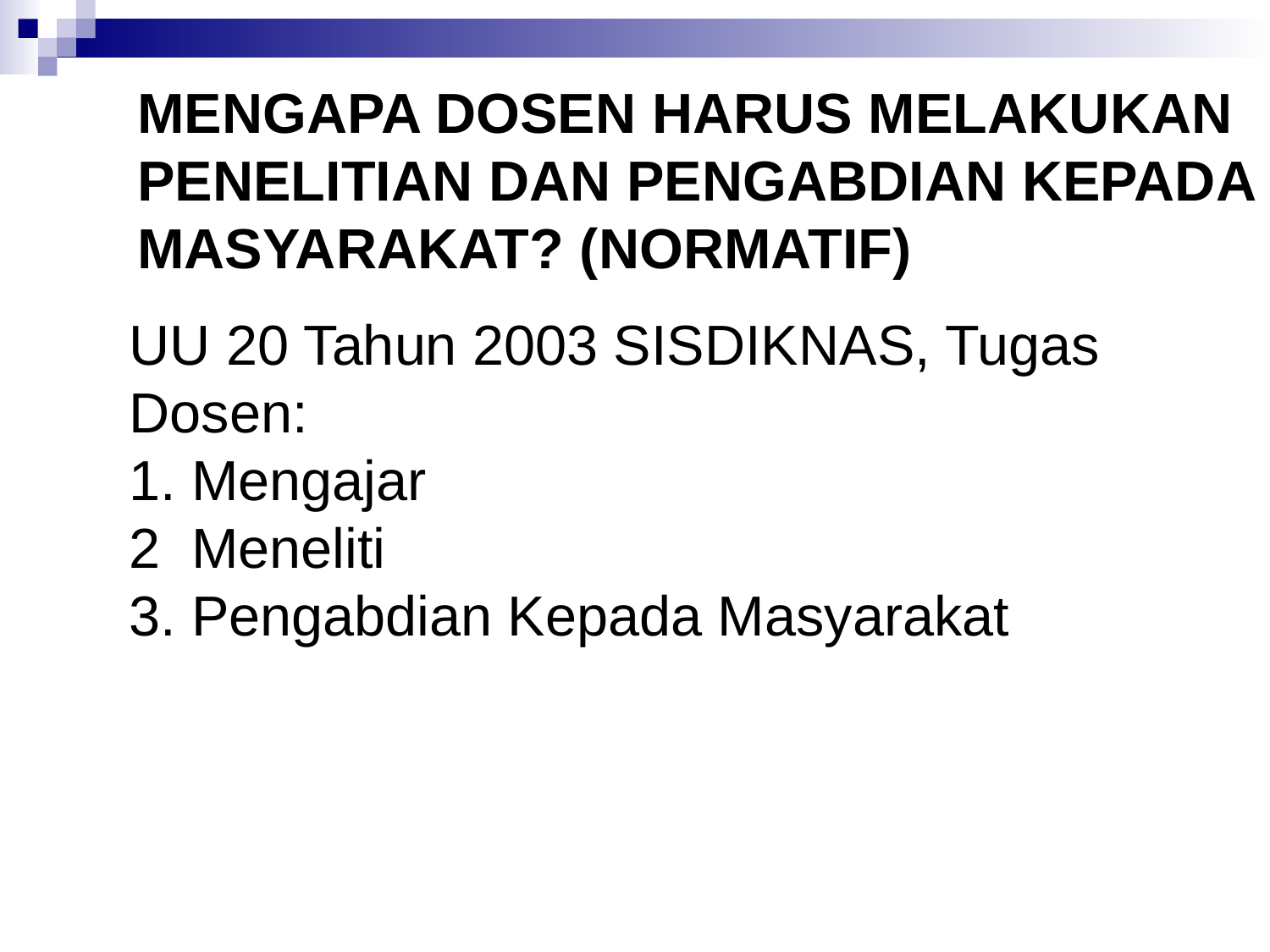

MENGAPA DOSEN HARUS MELAKUKAN PENELITIAN DAN PENGABDIAN KEPADA MASYARAKAT? (NORMATIF)
UU 20 Tahun 2003 SISDIKNAS, Tugas Dosen:
1. Mengajar
2  Meneliti
3. Pengabdian Kepada Masyarakat